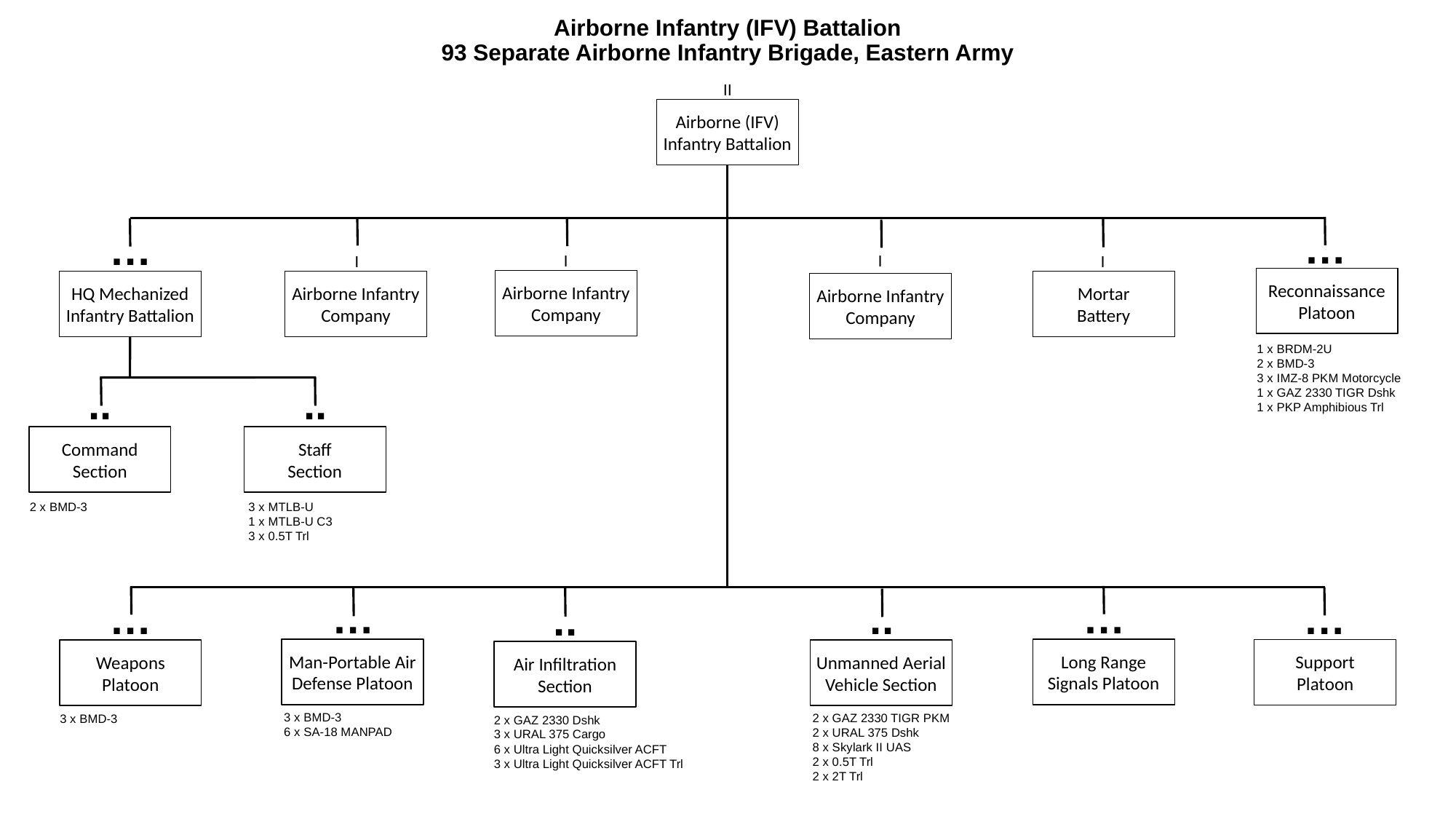

# Airborne Infantry (IFV) Battalion 93 Separate Airborne Infantry Brigade, Eastern Army
II
Airborne (IFV) Infantry Battalion
…
…
I
I
I
I
Reconnaissance Platoon
Airborne Infantry Company
Airborne Infantry Company
Mortar
Battery
HQ Mechanized Infantry Battalion
Airborne Infantry Company
1 x BRDM-2U
2 x BMD-3
3 x IMZ-8 PKM Motorcycle
1 x GAZ 2330 TIGR Dshk
1 x PKP Amphibious Trl
..
..
Command
Section
Staff
Section
2 x BMD-3
3 x MTLB-U
1 x MTLB-U C3
3 x 0.5T Trl
…
…
…
…
..
..
Man-Portable Air Defense Platoon
Long Range
Signals Platoon
Support
Platoon
Weapons
Platoon
Unmanned Aerial Vehicle Section
Air Infiltration Section
3 x BMD-3
6 x SA-18 MANPAD
2 x GAZ 2330 TIGR PKM
2 x URAL 375 Dshk
8 x Skylark II UAS
2 x 0.5T Trl
2 x 2T Trl
3 x BMD-3
2 x GAZ 2330 Dshk
3 x URAL 375 Cargo
6 x Ultra Light Quicksilver ACFT
3 x Ultra Light Quicksilver ACFT Trl